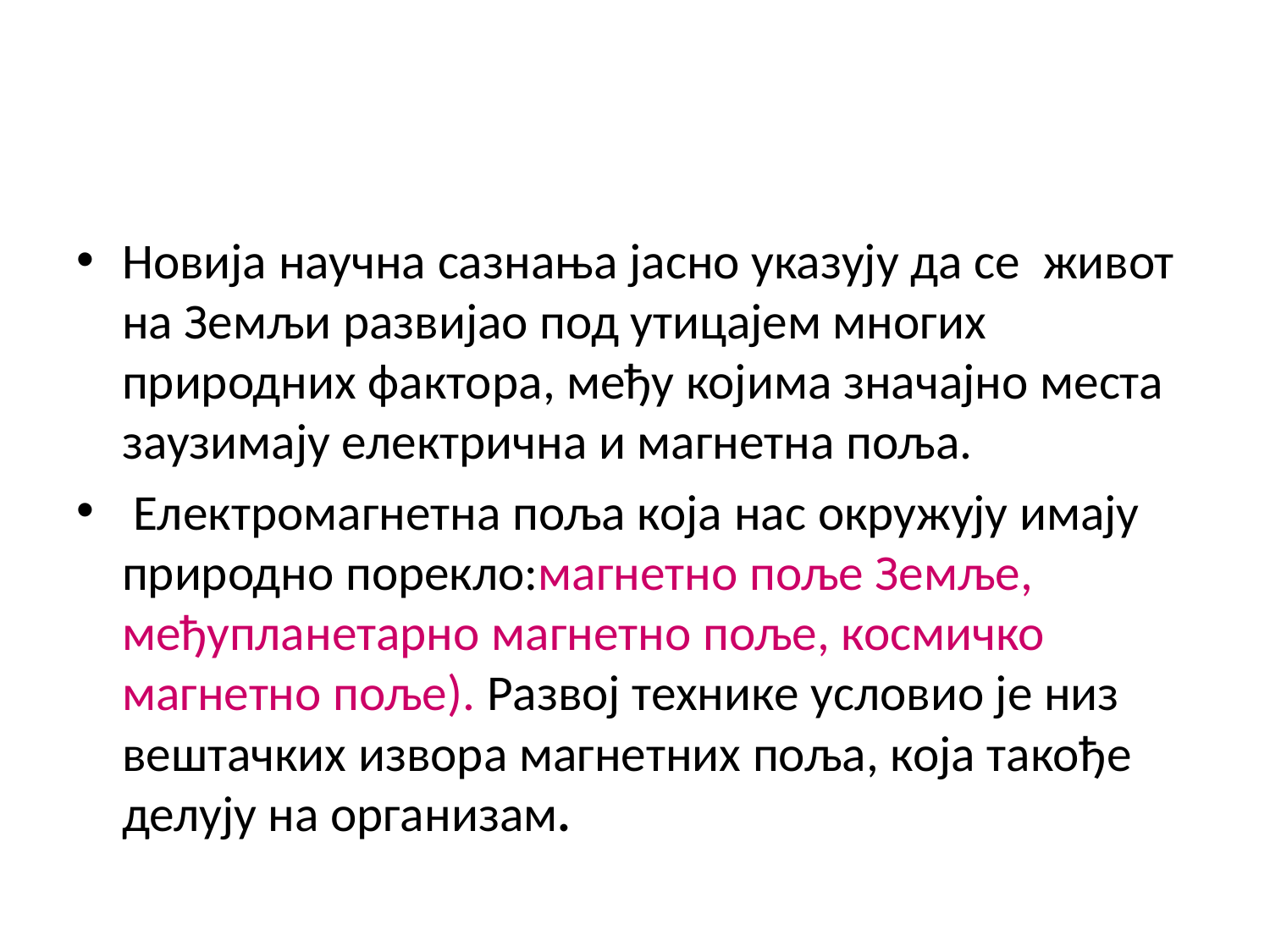

#
Новија научна сазнања јасно указују да се  живот на Земљи развијао под утицајем многих природних фактора, међу којима значајно места заузимају електрична и магнетна поља.
 Електромагнетна поља која нас окружују имају природно порекло:магнетно поље Земље, међупланетарно магнетно поље, космичко магнетно поље). Развој технике условио је низ вештачких извора магнетних поља, која такође делују на организам.